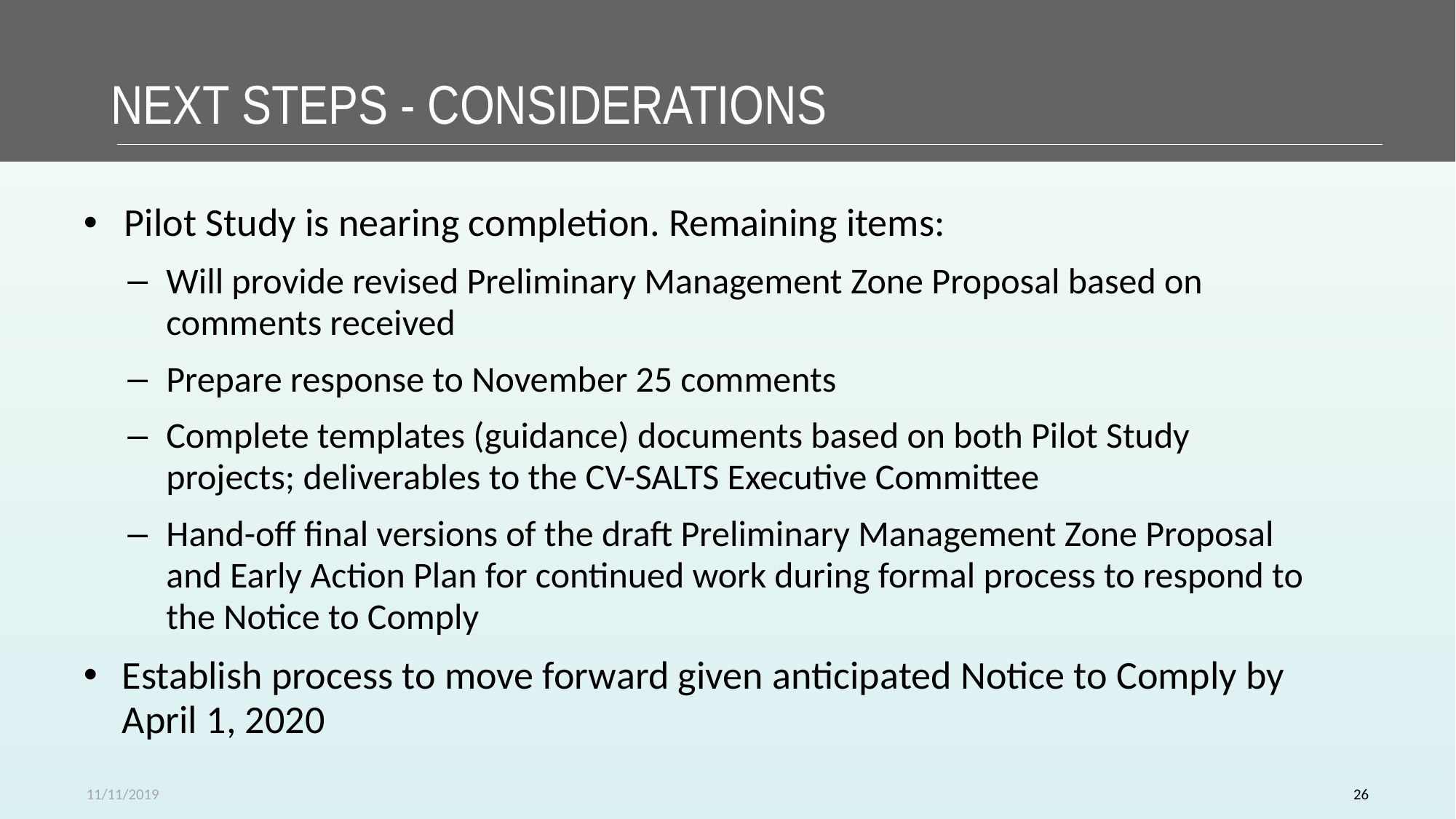

# Next Steps - Considerations
Pilot Study is nearing completion. Remaining items:
Will provide revised Preliminary Management Zone Proposal based on comments received
Prepare response to November 25 comments
Complete templates (guidance) documents based on both Pilot Study projects; deliverables to the CV-SALTS Executive Committee
Hand-off final versions of the draft Preliminary Management Zone Proposal and Early Action Plan for continued work during formal process to respond to the Notice to Comply
Establish process to move forward given anticipated Notice to Comply by April 1, 2020

26
11/11/2019